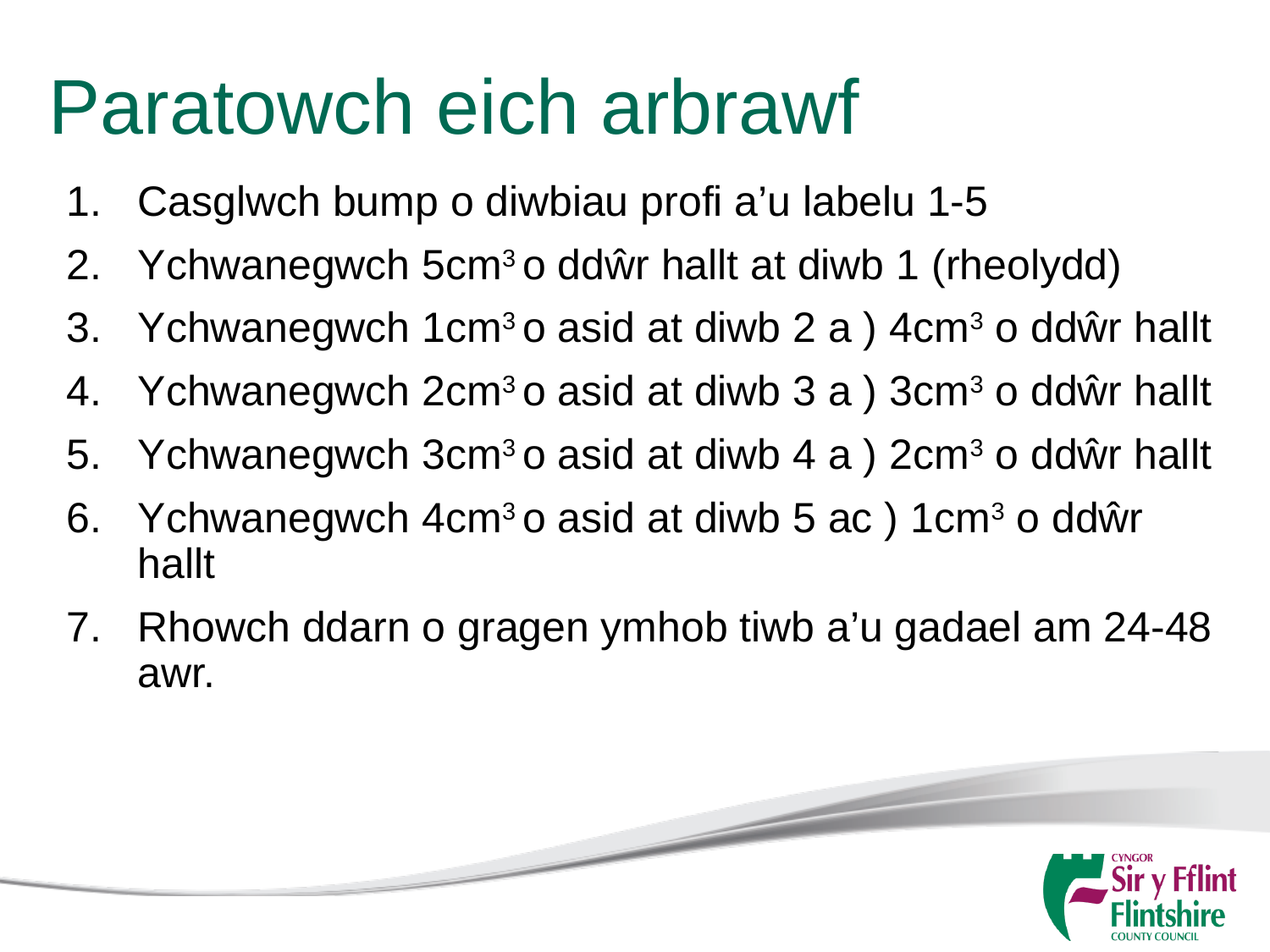

# Paratowch eich arbrawf
Casglwch bump o diwbiau profi a’u labelu 1-5
Ychwanegwch 5cm3 o ddŵr hallt at diwb 1 (rheolydd)
Ychwanegwch 1cm3 o asid at diwb 2 a ) 4cm3 o ddŵr hallt
Ychwanegwch 2cm3 o asid at diwb 3 a ) 3cm3 o ddŵr hallt
Ychwanegwch 3cm3 o asid at diwb 4 a ) 2cm3 o ddŵr hallt
Ychwanegwch 4cm3 o asid at diwb 5 ac ) 1cm3 o ddŵr hallt
Rhowch ddarn o gragen ymhob tiwb a’u gadael am 24-48 awr.